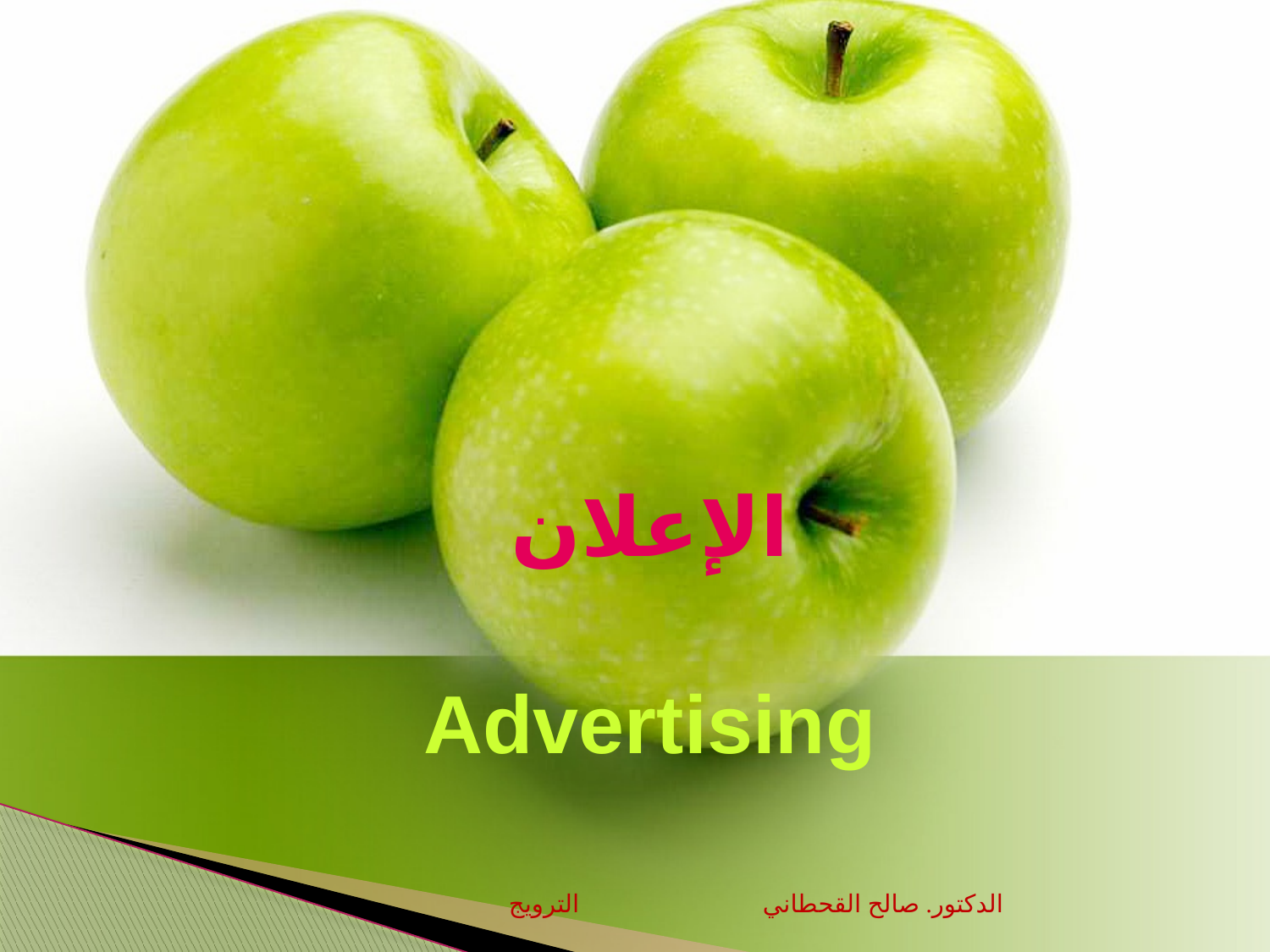

# الإعلان Advertising
الترويج		الدكتور. صالح القحطاني